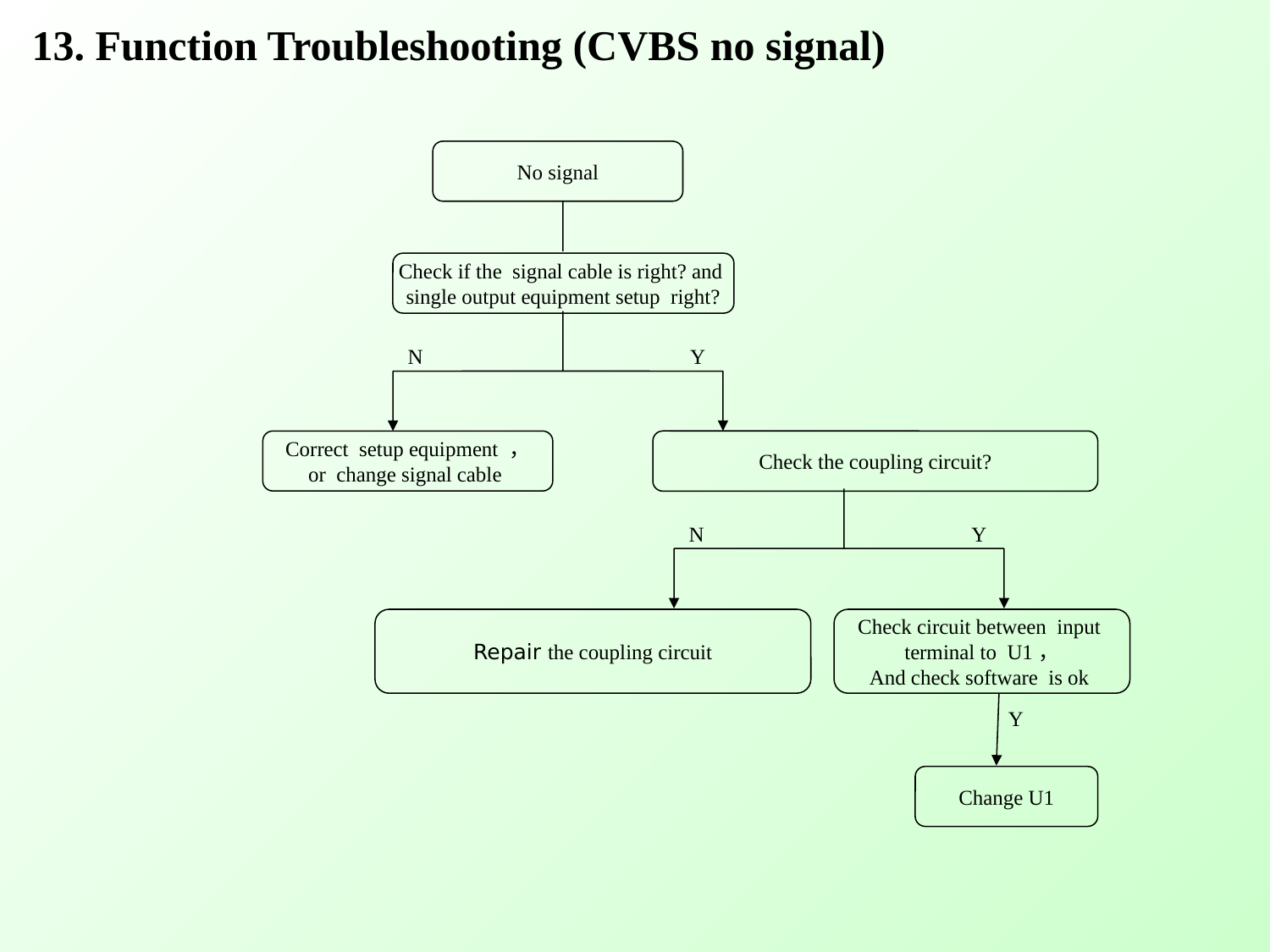

13. Function Troubleshooting (CVBS no signal)
No signal

Check if the  signal cable is right? and
single output equipment setup  right?

N
Y

Correct  setup equipment ，
or  change signal cable
Check the coupling circuit?

N
Y

Repair the coupling circuit
Check circuit between  input
terminal to  U1，
And check software  is ok

Y

Change U1